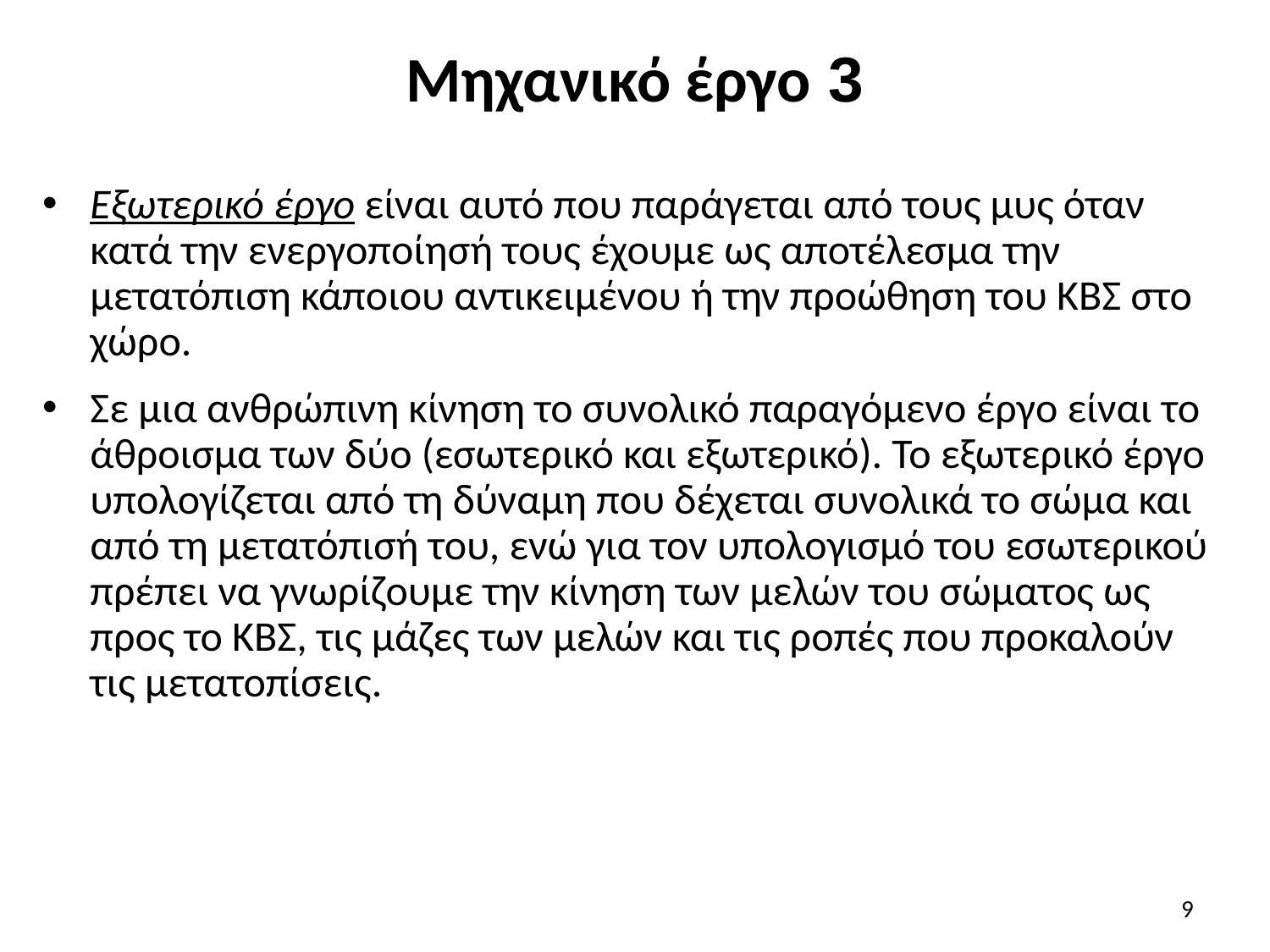

# Μηχανικό έργο 3
Εξωτερικό έργο είναι αυτό που παράγεται από τους μυς όταν κατά την ενεργοποίησή τους έχουμε ως αποτέλεσμα την μετατόπιση κάποιου αντικειμένου ή την προώθηση του ΚΒΣ στο χώρο.
Σε μια ανθρώπινη κίνηση το συνολικό παραγόμενο έργο είναι το άθροισμα των δύο (εσωτερικό και εξωτερικό). Το εξωτερικό έργο υπολογίζεται από τη δύναμη που δέχεται συνολικά το σώμα και από τη μετατόπισή του, ενώ για τον υπολογισμό του εσωτερικού πρέπει να γνωρίζουμε την κίνηση των μελών του σώματος ως προς το ΚΒΣ, τις μάζες των μελών και τις ροπές που προκαλούν τις μετατοπίσεις.
9